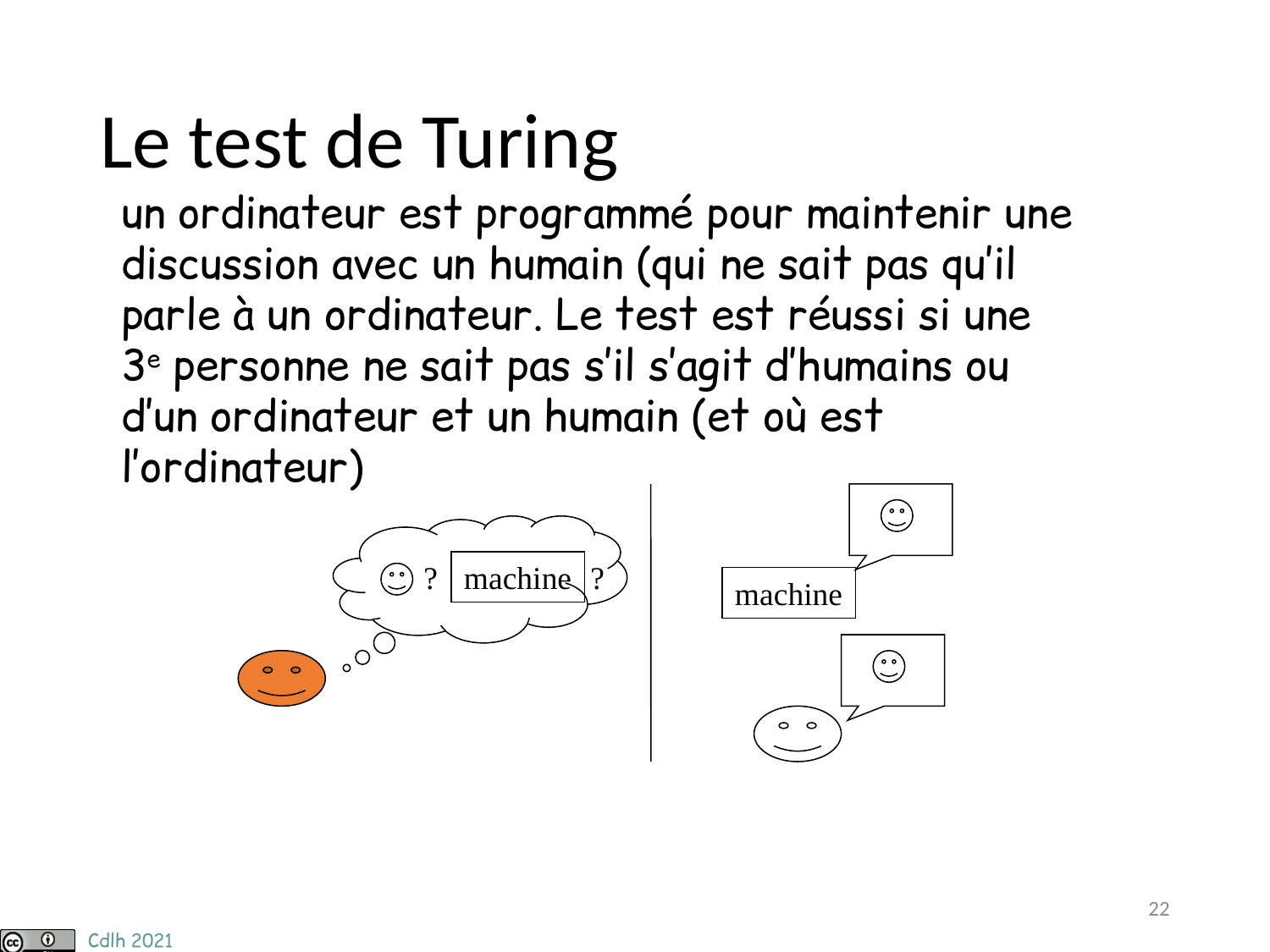

# Le test de Turing
un ordinateur est programmé pour maintenir une discussion avec un humain (qui ne sait pas qu’il parle à un ordinateur. Le test est réussi si une 3e personne ne sait pas s’il s’agit d’humains ou d’un ordinateur et un humain (et où est l’ordinateur)

machine

?
machine
?

22